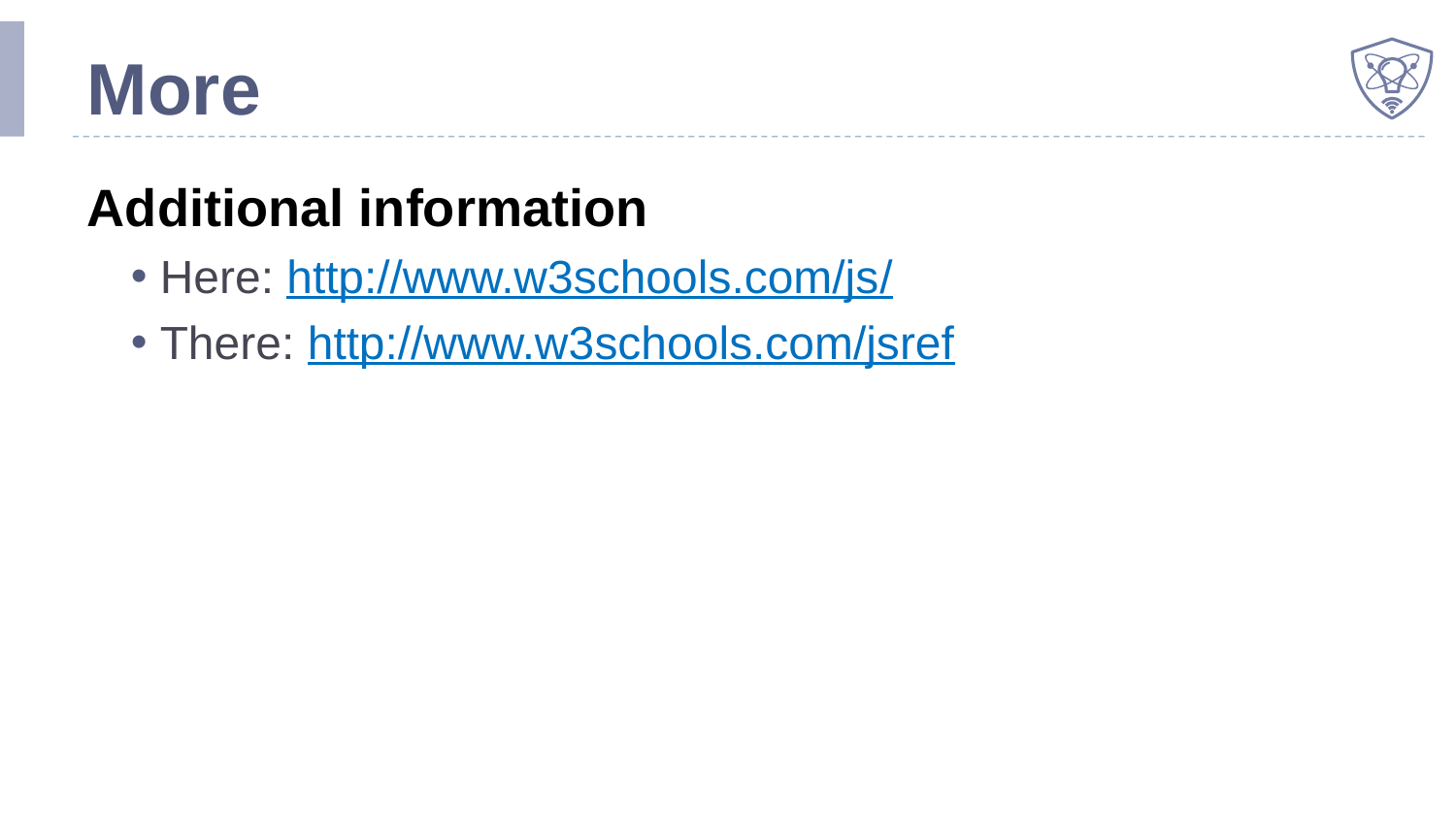

# More
Additional information
Here: http://www.w3schools.com/js/
There: http://www.w3schools.com/jsref